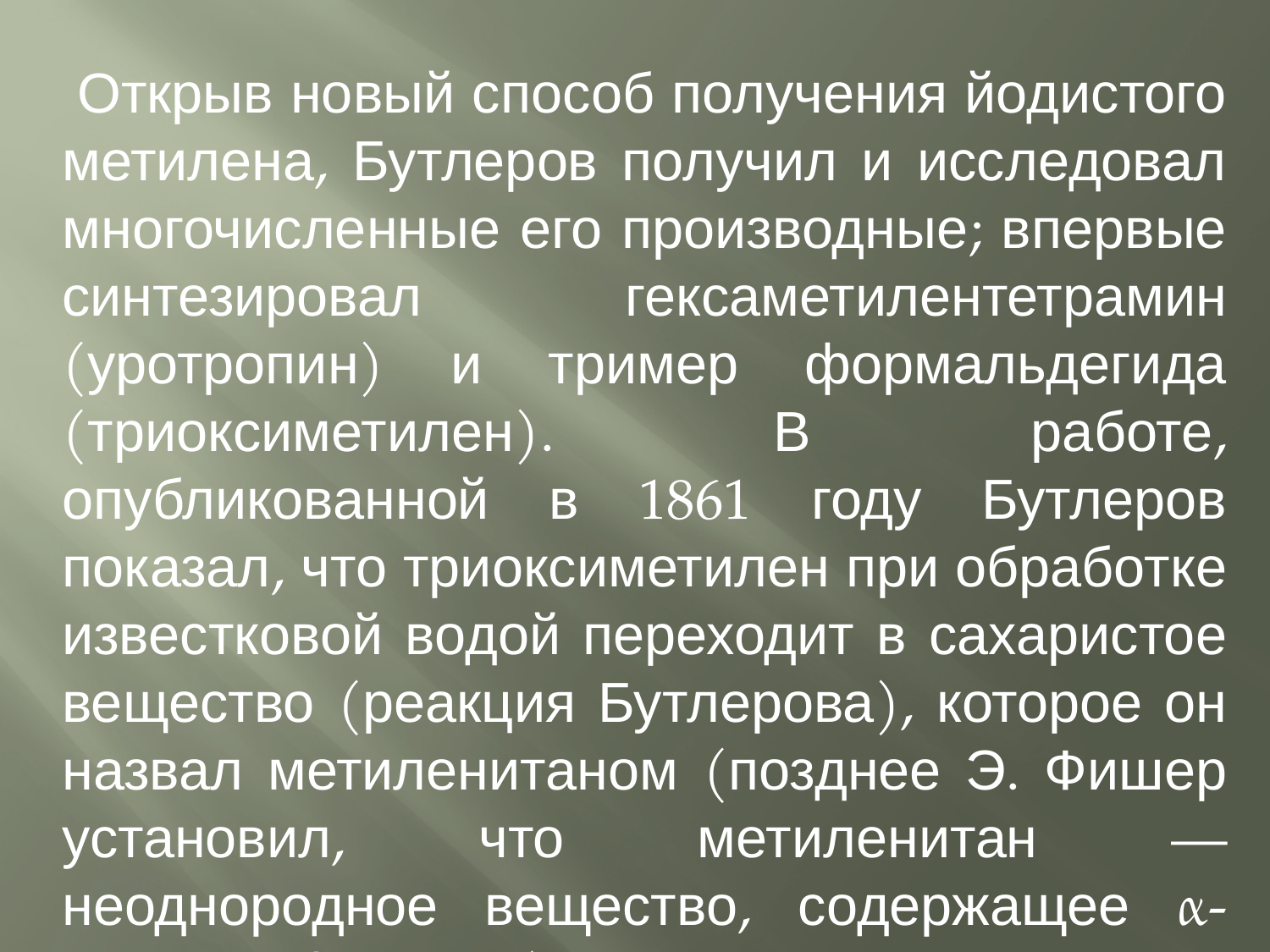

Открыв новый способ получения йодистого метилена, Бутлеров получил и исследовал многочисленные его производные; впервые синтезировал гексаметилентетрамин (уротропин) и тример формальдегида (триоксиметилен). В работе, опубликованной в 1861 году Бутлеров показал, что триоксиметилен при обработке известковой водой переходит в сахаристое вещество (реакция Бутлерова), которое он назвал метиленитаном (позднее Э. Фишер установил, что метиленитан — неоднородное вещество, содержащее α-акрозу и формозу).